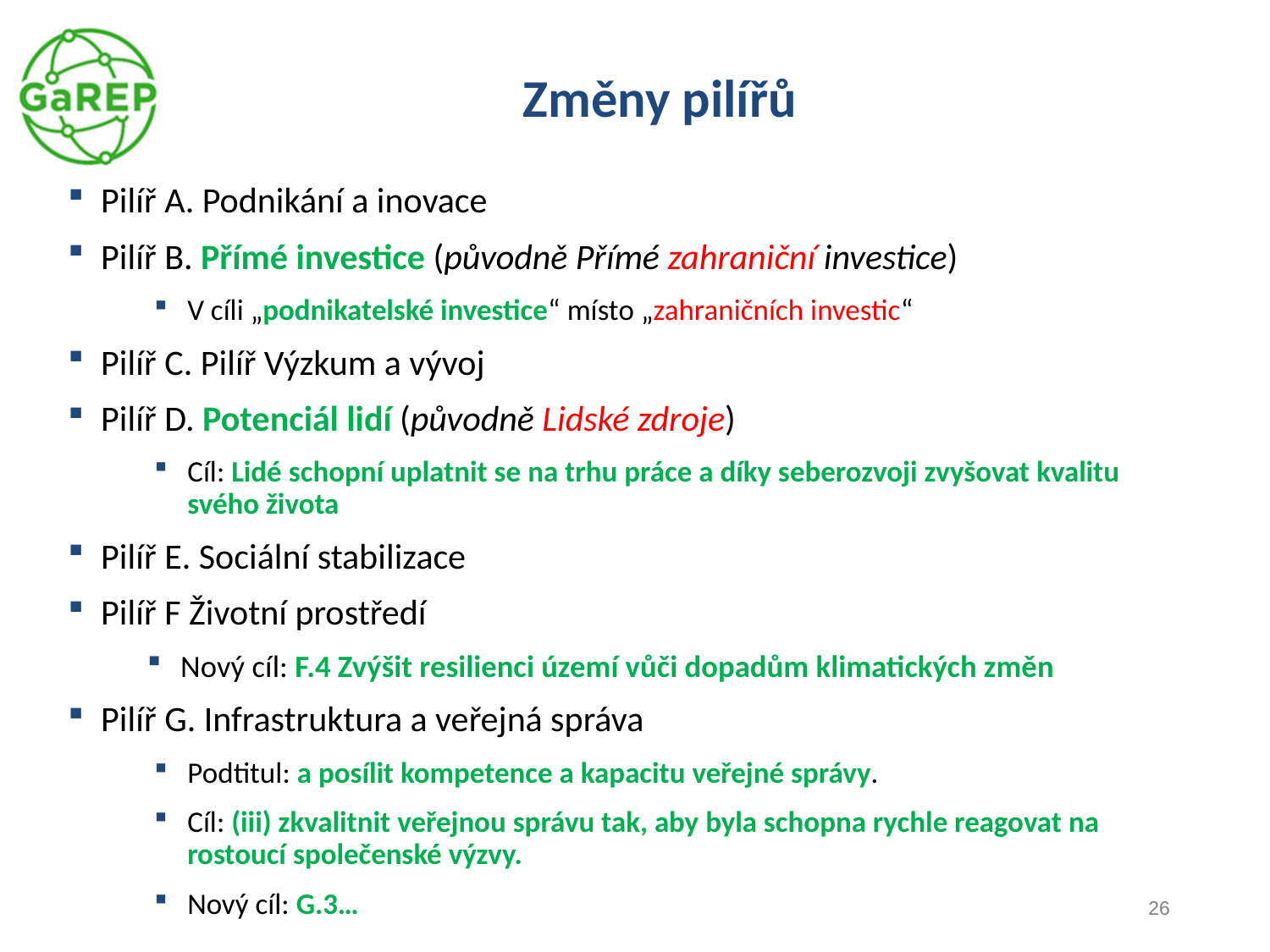

# Změny pilířů
Pilíř A. Podnikání a inovace
Pilíř B. Přímé investice (původně Přímé zahraniční investice)
V cíli „podnikatelské investice“ místo „zahraničních investic“
Pilíř C. Pilíř Výzkum a vývoj
Pilíř D. Potenciál lidí (původně Lidské zdroje)
Cíl: Lidé schopní uplatnit se na trhu práce a díky seberozvoji zvyšovat kvalitu svého života
Pilíř E. Sociální stabilizace
Pilíř F Životní prostředí
Nový cíl: F.4 Zvýšit resilienci území vůči dopadům klimatických změn
Pilíř G. Infrastruktura a veřejná správa
Podtitul: a posílit kompetence a kapacitu veřejné správy.
Cíl: (iii) zkvalitnit veřejnou správu tak, aby byla schopna rychle reagovat na rostoucí společenské výzvy.
Nový cíl: G.3…

26